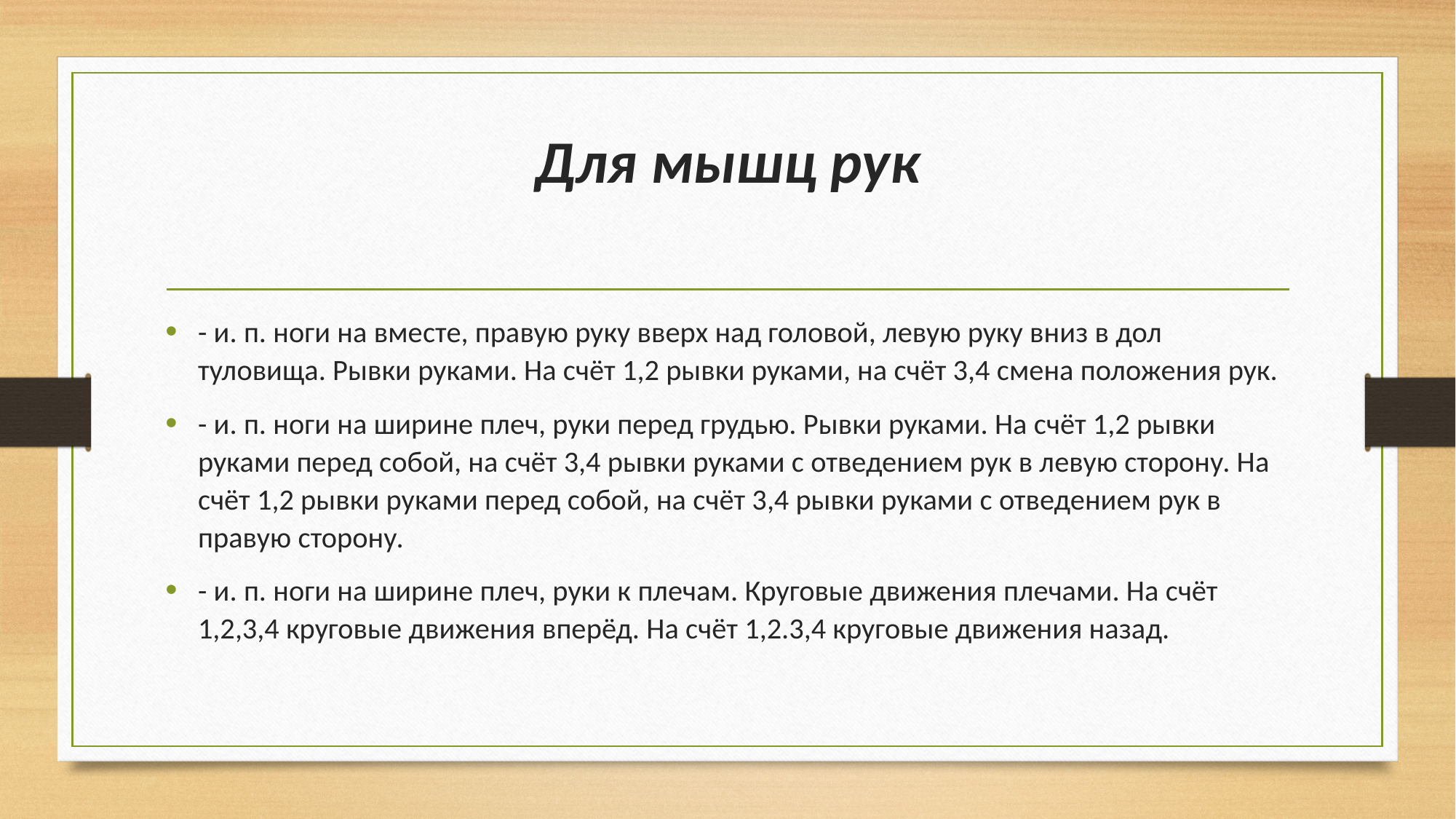

# Для мышц рук
- и. п. ноги на вместе, правую руку вверх над головой, левую руку вниз в дол туловища. Рывки руками. На счёт 1,2 рывки руками, на счёт 3,4 смена положения рук.
- и. п. ноги на ширине плеч, руки перед грудью. Рывки руками. На счёт 1,2 рывки руками перед собой, на счёт 3,4 рывки руками с отведением рук в левую сторону. На счёт 1,2 рывки руками перед собой, на счёт 3,4 рывки руками с отведением рук в правую сторону.
- и. п. ноги на ширине плеч, руки к плечам. Круговые движения плечами. На счёт 1,2,3,4 круговые движения вперёд. На счёт 1,2.3,4 круговые движения назад.